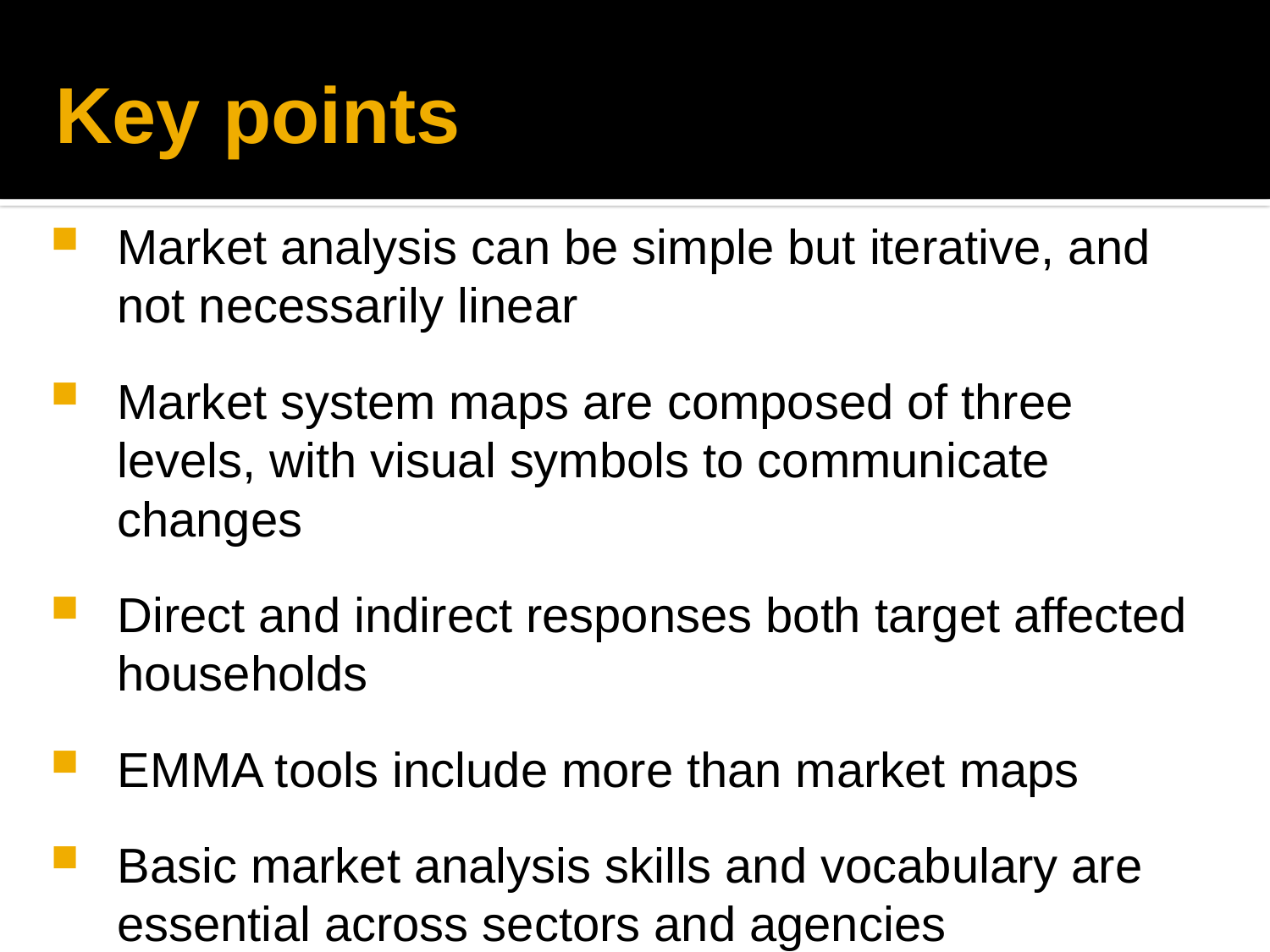

# Key points
Market analysis can be simple but iterative, and not necessarily linear
Market system maps are composed of three levels, with visual symbols to communicate changes
Direct and indirect responses both target affected households
EMMA tools include more than market maps
Basic market analysis skills and vocabulary are essential across sectors and agencies